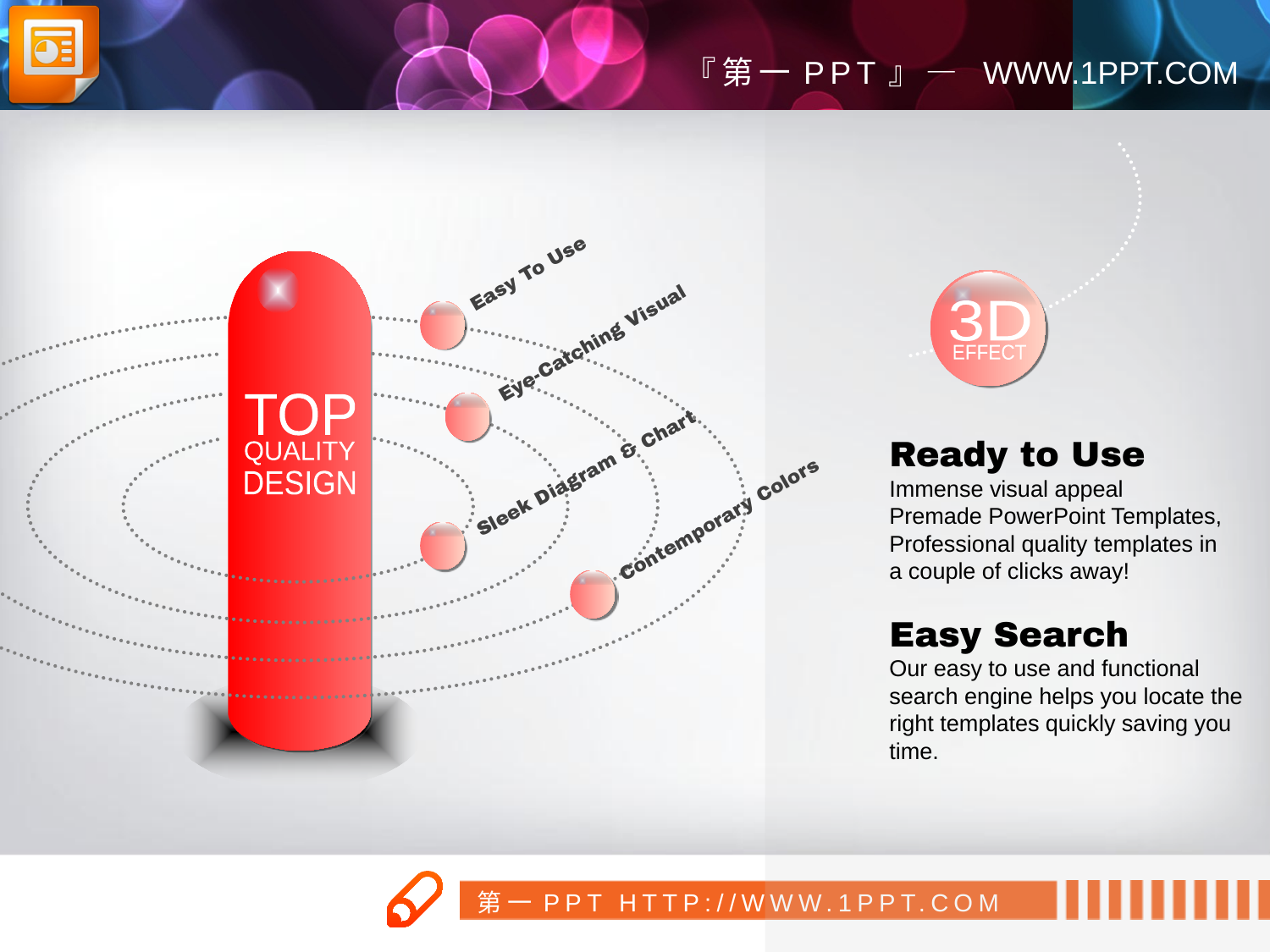

3D
EFFECT
Ready to Use
Immense visual appeal
Premade PowerPoint Templates,
Professional quality templates in
a couple of clicks away!

Easy Search
Our easy to use and functional search engine helps you locate the right templates quickly saving you time.

Easy To Use

Eye-Catching Visual

TOP
QUALITY
DESIGN

Sleek Diagram & Chart
Contemporary Colors